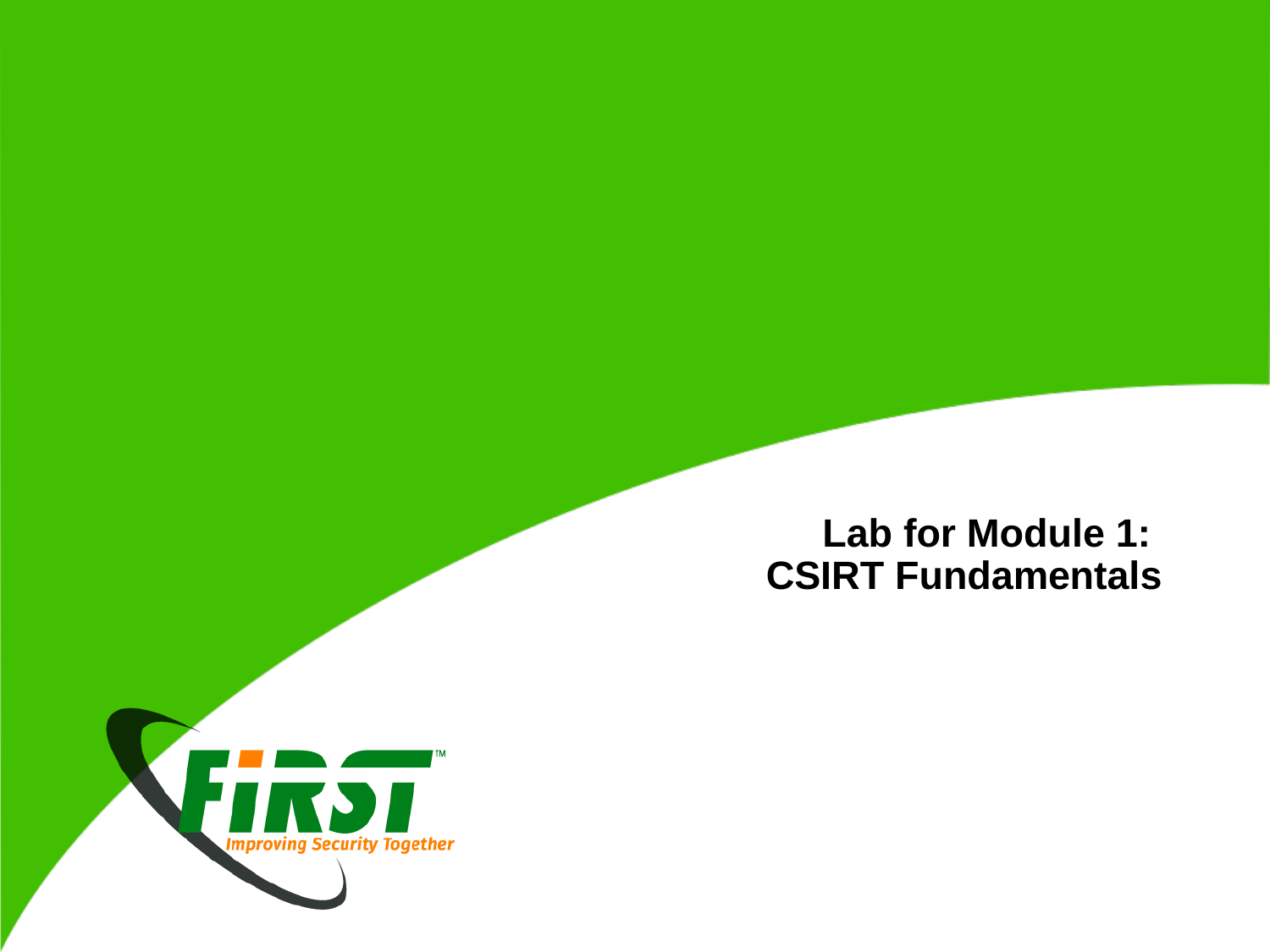

# Lab for Module 1: CSIRT Fundamentals